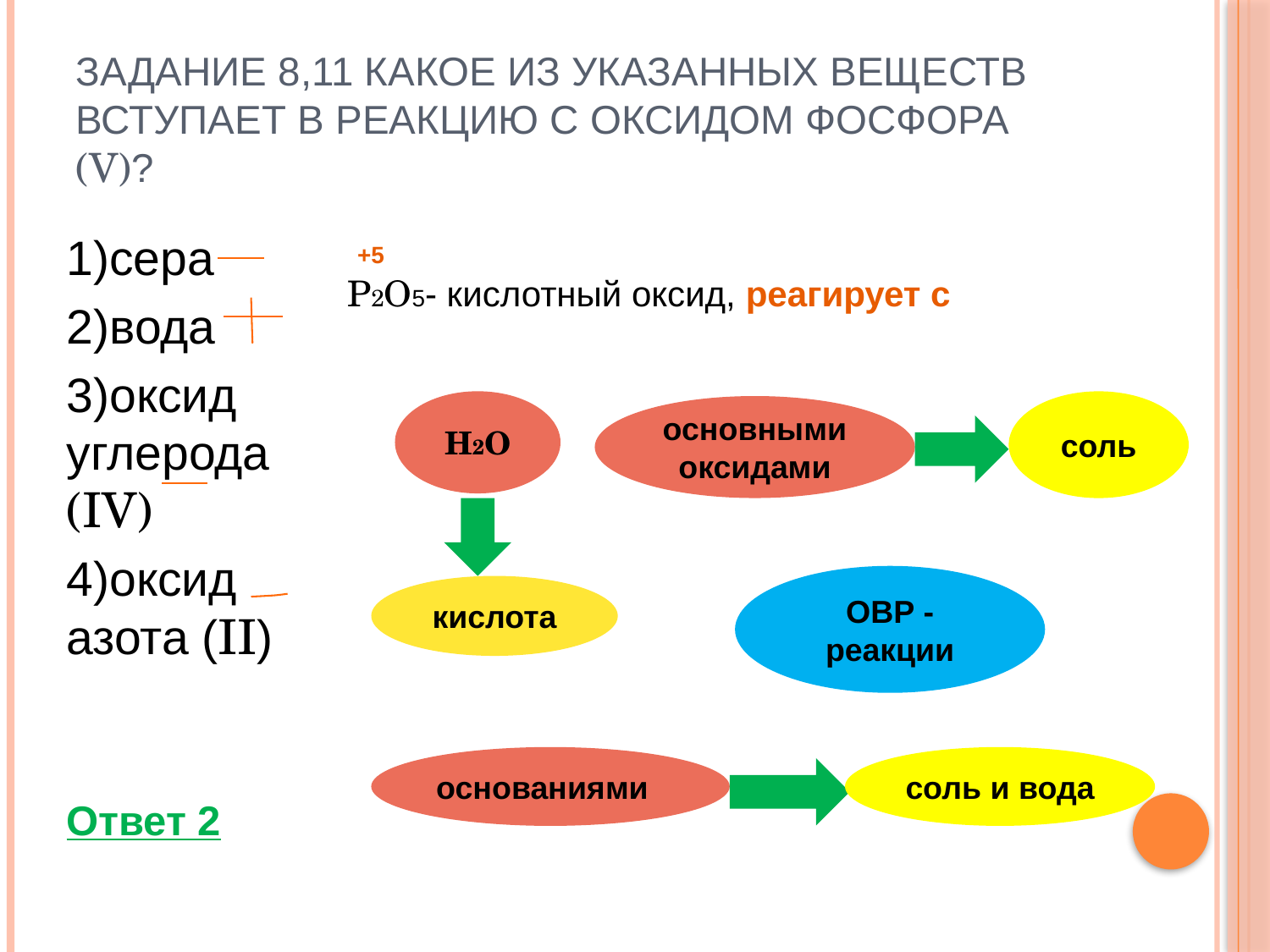

# Задание 8,11 Какое из указанных веществ вступает в реакцию с оксидом фосфора (V)?
1)сера
2)вода
3)оксид углерода (IV)
4)оксид азота (II)

Ответ 2

 +5
P2O5- кислотный оксид, реагирует с

H2O
соль
основными оксидами

ОВР -реакции
кислота

основаниями
соль и вода